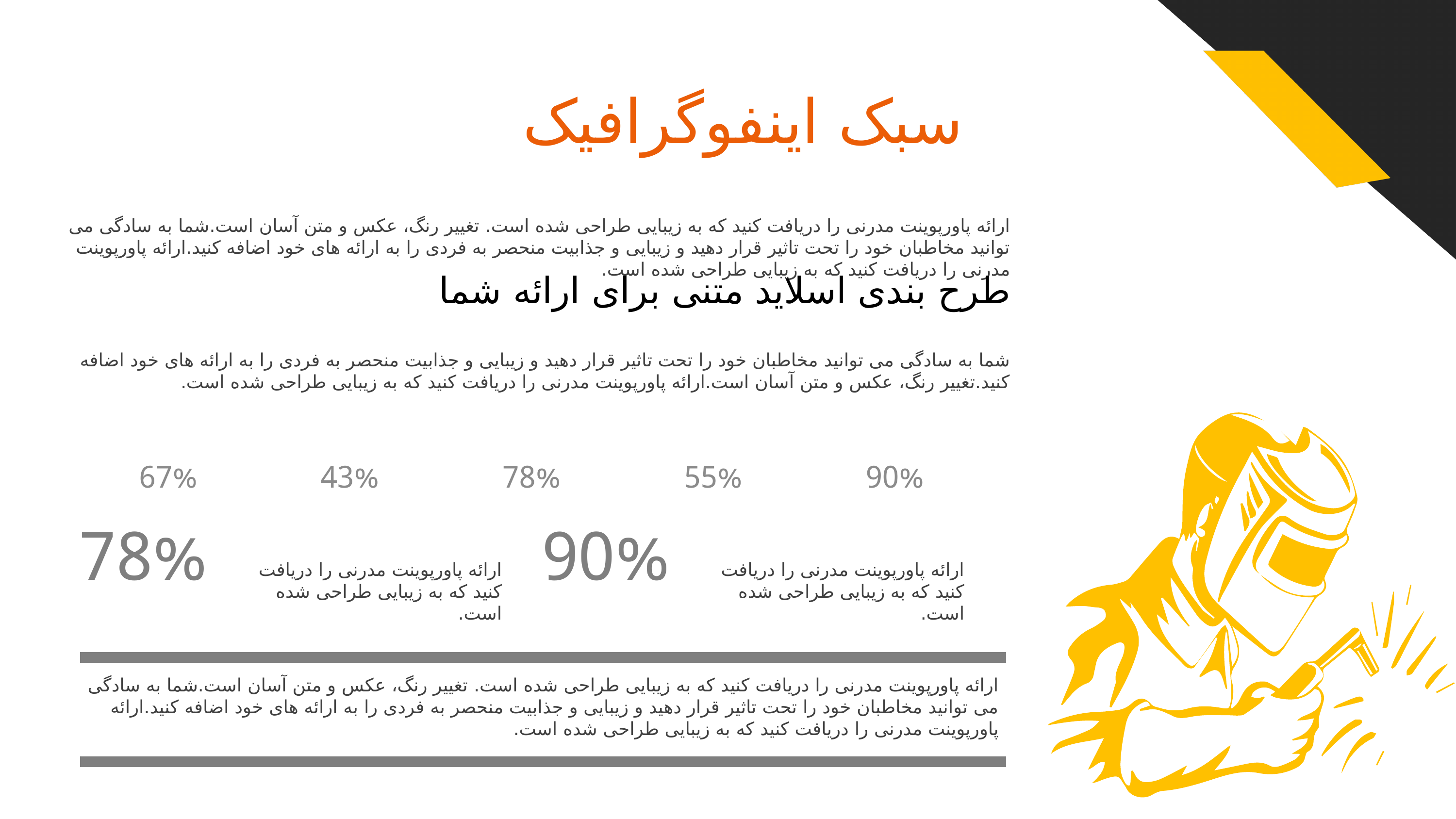

سبک اینفوگرافیک
ارائه پاورپوینت مدرنی را دریافت کنید که به زیبایی طراحی شده است. تغییر رنگ، عکس و متن آسان است.شما به سادگی می توانید مخاطبان خود را تحت تاثیر قرار دهید و زیبایی و جذابیت منحصر به فردی را به ارائه های خود اضافه کنید.ارائه پاورپوینت مدرنی را دریافت کنید که به زیبایی طراحی شده است.
طرح بندی اسلاید متنی برای ارائه شما
شما به سادگی می توانید مخاطبان خود را تحت تاثیر قرار دهید و زیبایی و جذابیت منحصر به فردی را به ارائه های خود اضافه کنید.تغییر رنگ، عکس و متن آسان است.ارائه پاورپوینت مدرنی را دریافت کنید که به زیبایی طراحی شده است.

67%
43%
78%
55%
90%

78%
90%
ارائه پاورپوینت مدرنی را دریافت کنید که به زیبایی طراحی شده است.
ارائه پاورپوینت مدرنی را دریافت کنید که به زیبایی طراحی شده است.

ارائه پاورپوینت مدرنی را دریافت کنید که به زیبایی طراحی شده است. تغییر رنگ، عکس و متن آسان است.شما به سادگی می توانید مخاطبان خود را تحت تاثیر قرار دهید و زیبایی و جذابیت منحصر به فردی را به ارائه های خود اضافه کنید.ارائه پاورپوینت مدرنی را دریافت کنید که به زیبایی طراحی شده است.